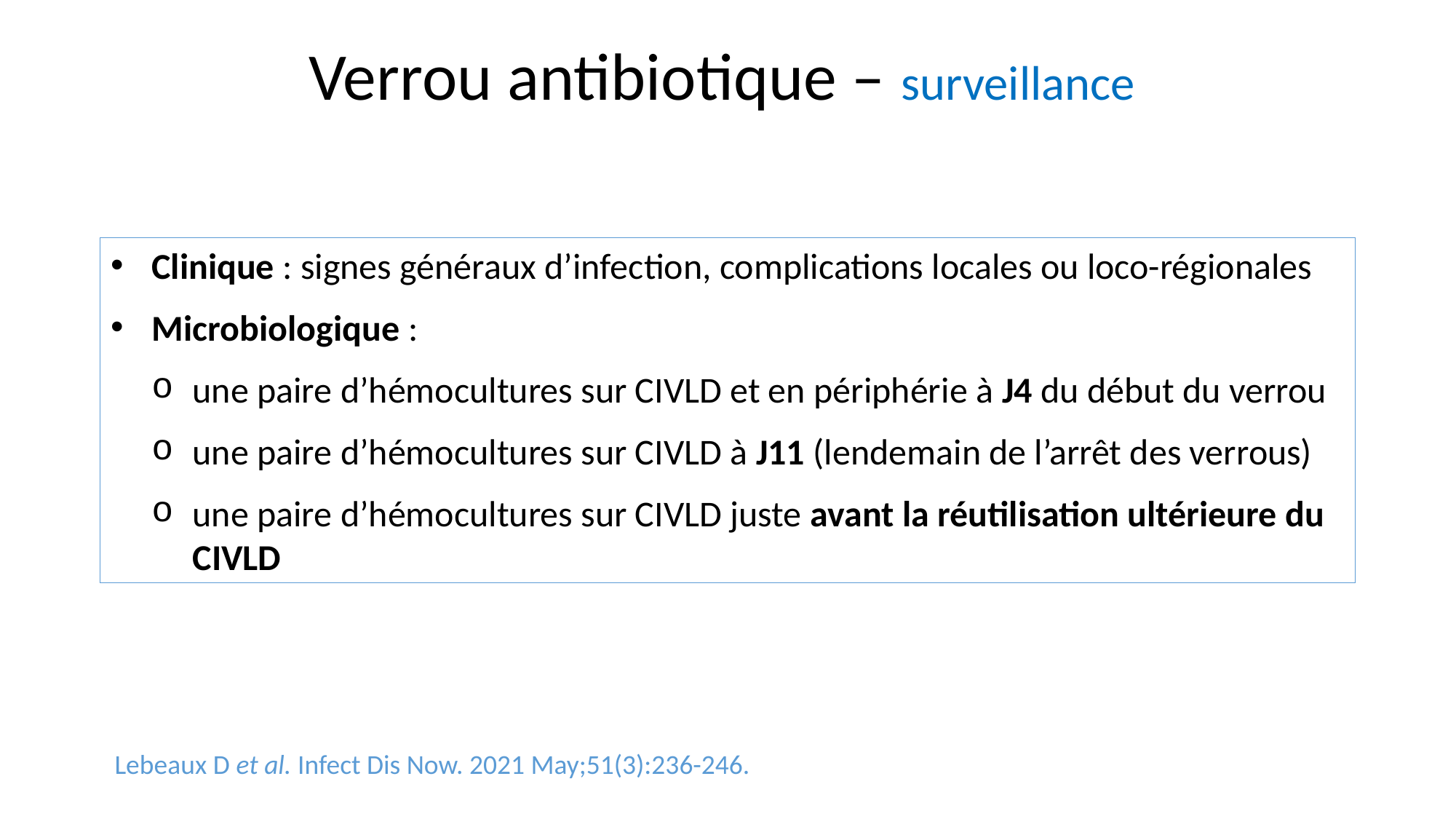

# Verrou antibiotique – surveillance
Clinique : signes généraux d’infection, complications locales ou loco-régionales
Microbiologique :
une paire d’hémocultures sur CIVLD et en périphérie à J4 du début du verrou
une paire d’hémocultures sur CIVLD à J11 (lendemain de l’arrêt des verrous)
une paire d’hémocultures sur CIVLD juste avant la réutilisation ultérieure du CIVLD
Lebeaux D et al. Infect Dis Now. 2021 May;51(3):236-246.